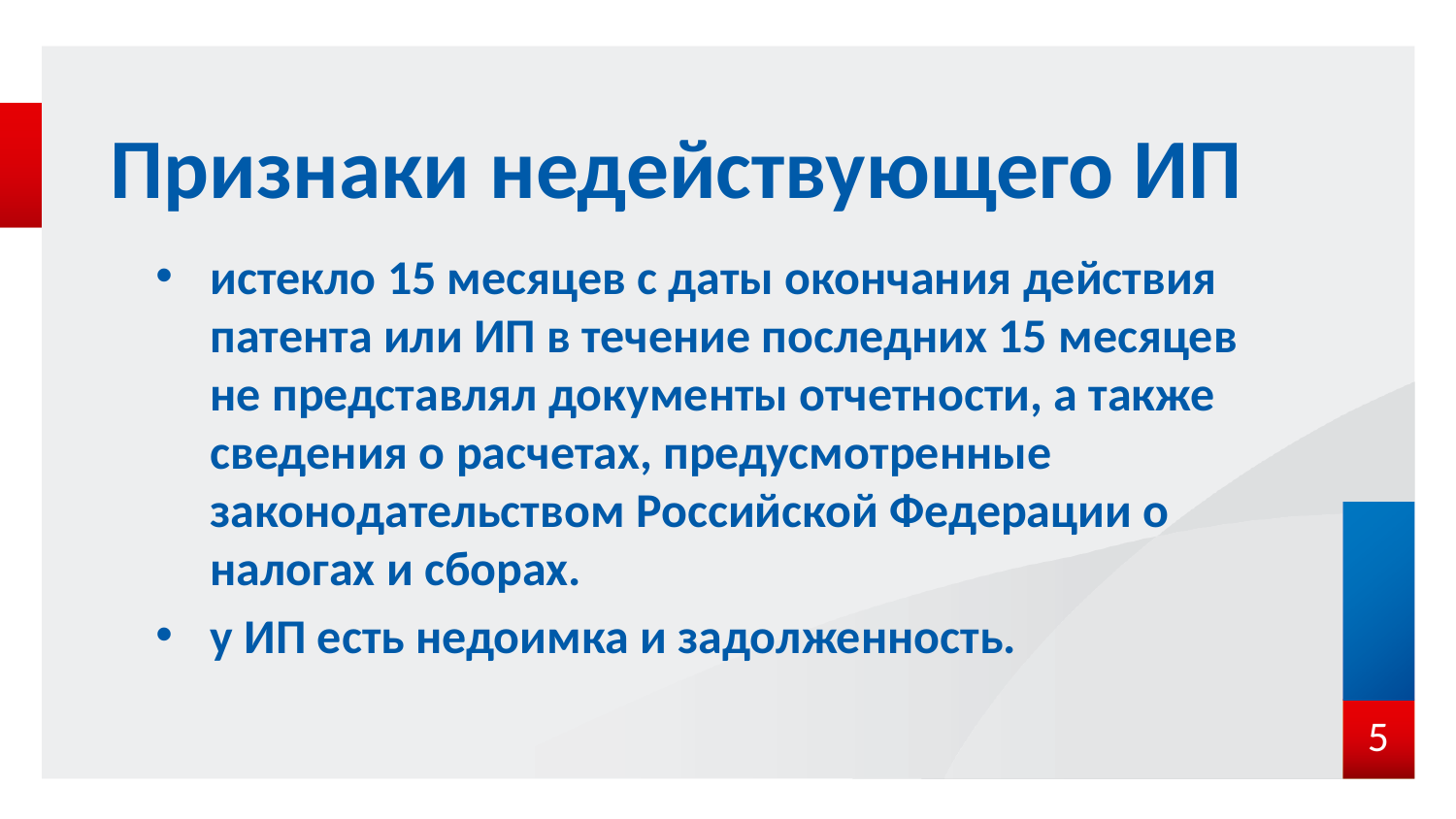

# Признаки недействующего ИП
истекло 15 месяцев с даты окончания действия патента или ИП в течение последних 15 месяцев не представлял документы отчетности, а также сведения о расчетах, предусмотренные законодательством Российской Федерации о налогах и сборах.
у ИП есть недоимка и задолженность.

5